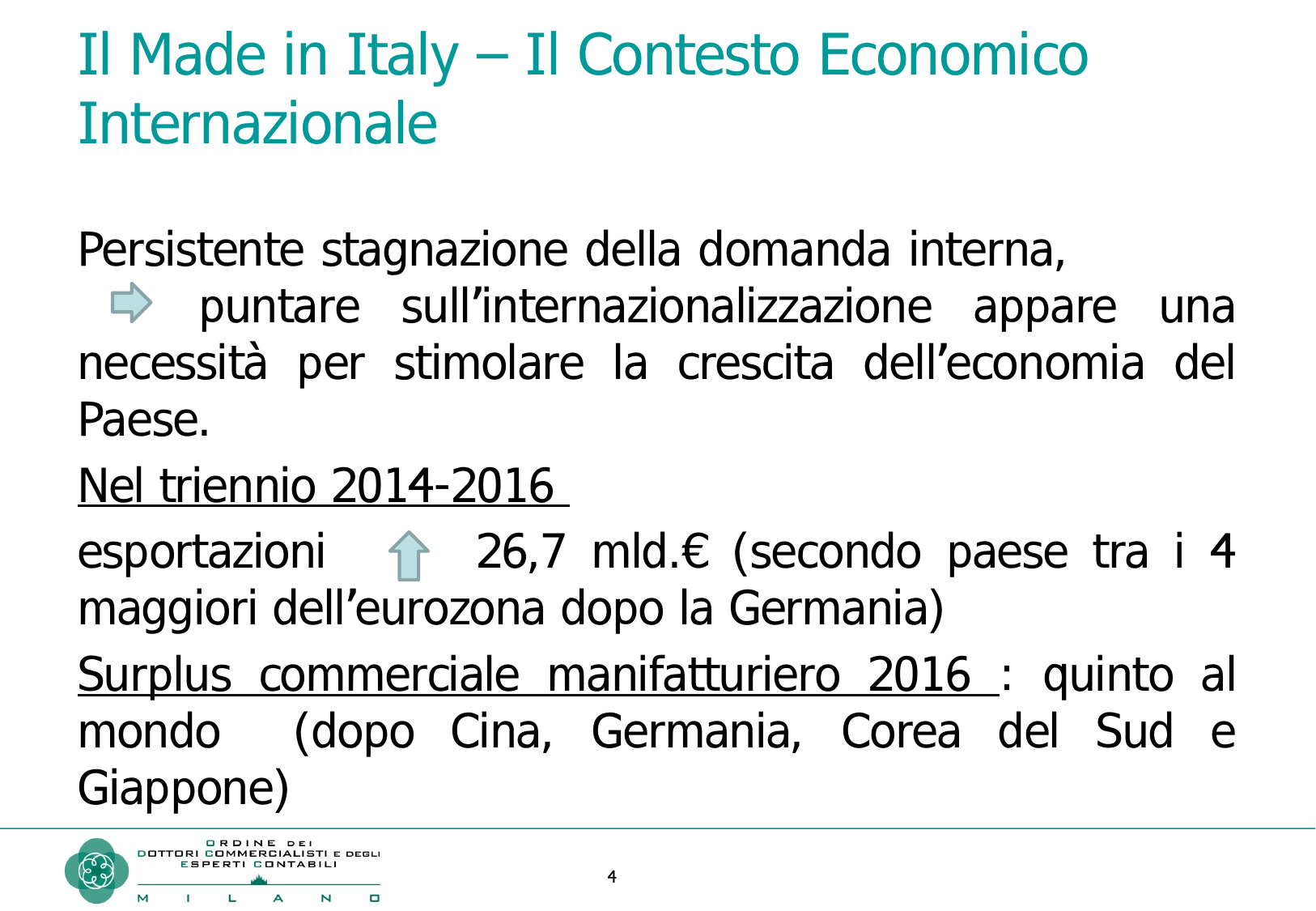

# Il Made in Italy – Il Contesto Economico Internazionale
Persistente stagnazione della domanda interna,           	puntare sull’internazionalizzazione appare una necessità per stimolare la crescita dell’economia del Paese.
Nel triennio 2014-2016
esportazioni      26,7 mld.€ (secondo paese tra i 4 maggiori dell’eurozona dopo la Germania)
Surplus commerciale manifatturiero 2016 : quinto al mondo  (dopo Cina, Germania, Corea del Sud e Giappone)